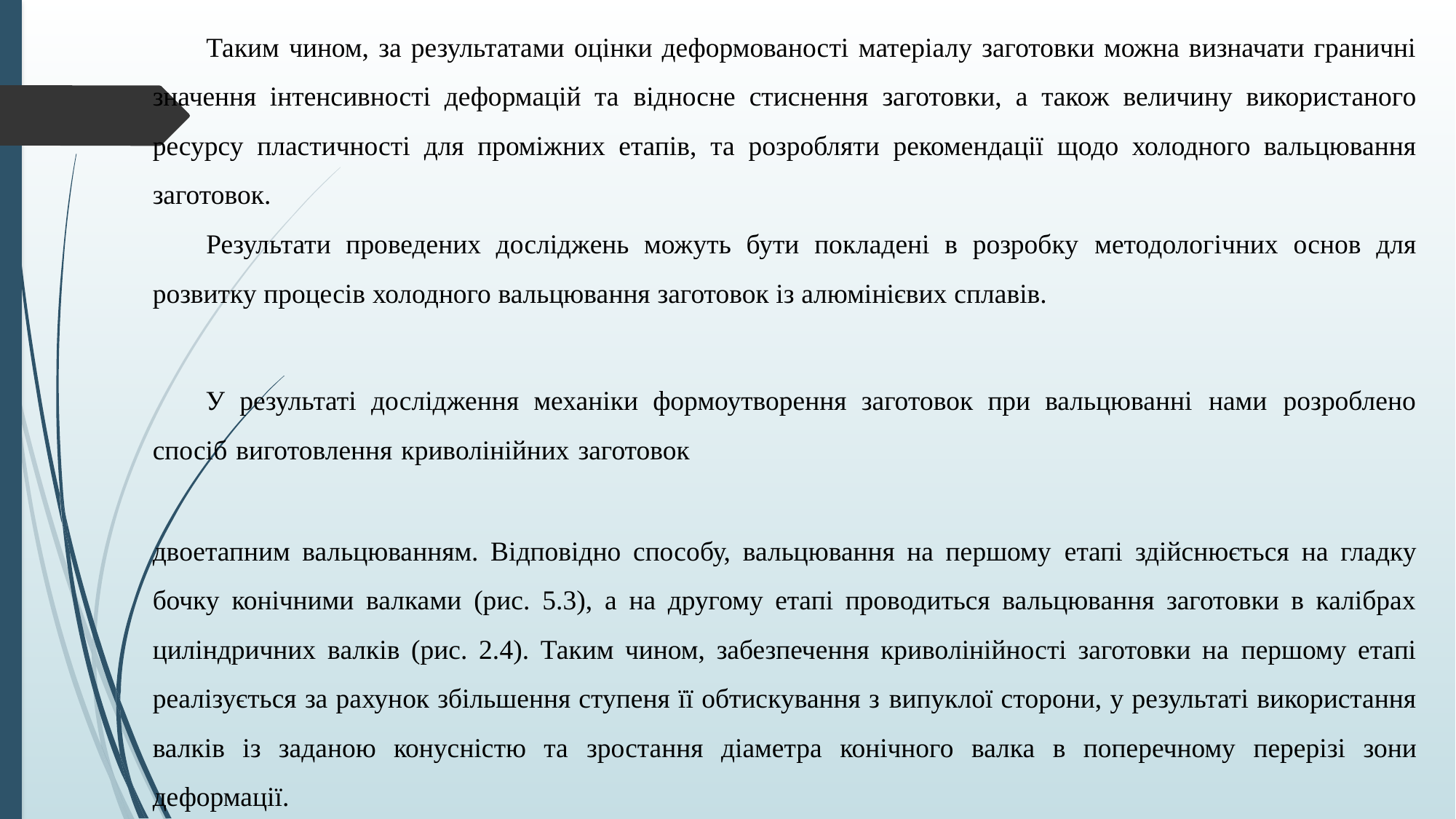

Таким чином, за результатами оцінки деформованості матеріалу заготовки можна визначати граничні значення інтенсивності деформацій та відносне стиснення заготовки, а також величину використаного ресурсу пластичності для проміжних етапів, та розробляти рекомендації щодо холодного вальцювання заготовок.
Результати проведених досліджень можуть бути покладені в розробку методологічних основ для розвитку процесів холодного вальцювання заготовок із алюмінієвих сплавів.

У результаті дослідження механіки формоутворення заготовок при вальцюванні нами розроблено спосіб виготовлення криволінійних заготовок
двоетапним вальцюванням. Відповідно способу, вальцювання на першому етапі здійснюється на гладку бочку конічними валками (рис. 5.3), а на другому етапі проводиться вальцювання заготовки в калібрах циліндричних валків (рис. 2.4). Таким чином, забезпечення криволінійності заготовки на першому етапі реалізується за рахунок збільшення ступеня її обтискування з випуклої сторони, у результаті використання валків із заданою конусністю та зростання діаметра конічного валка в поперечному перерізі зони деформації.